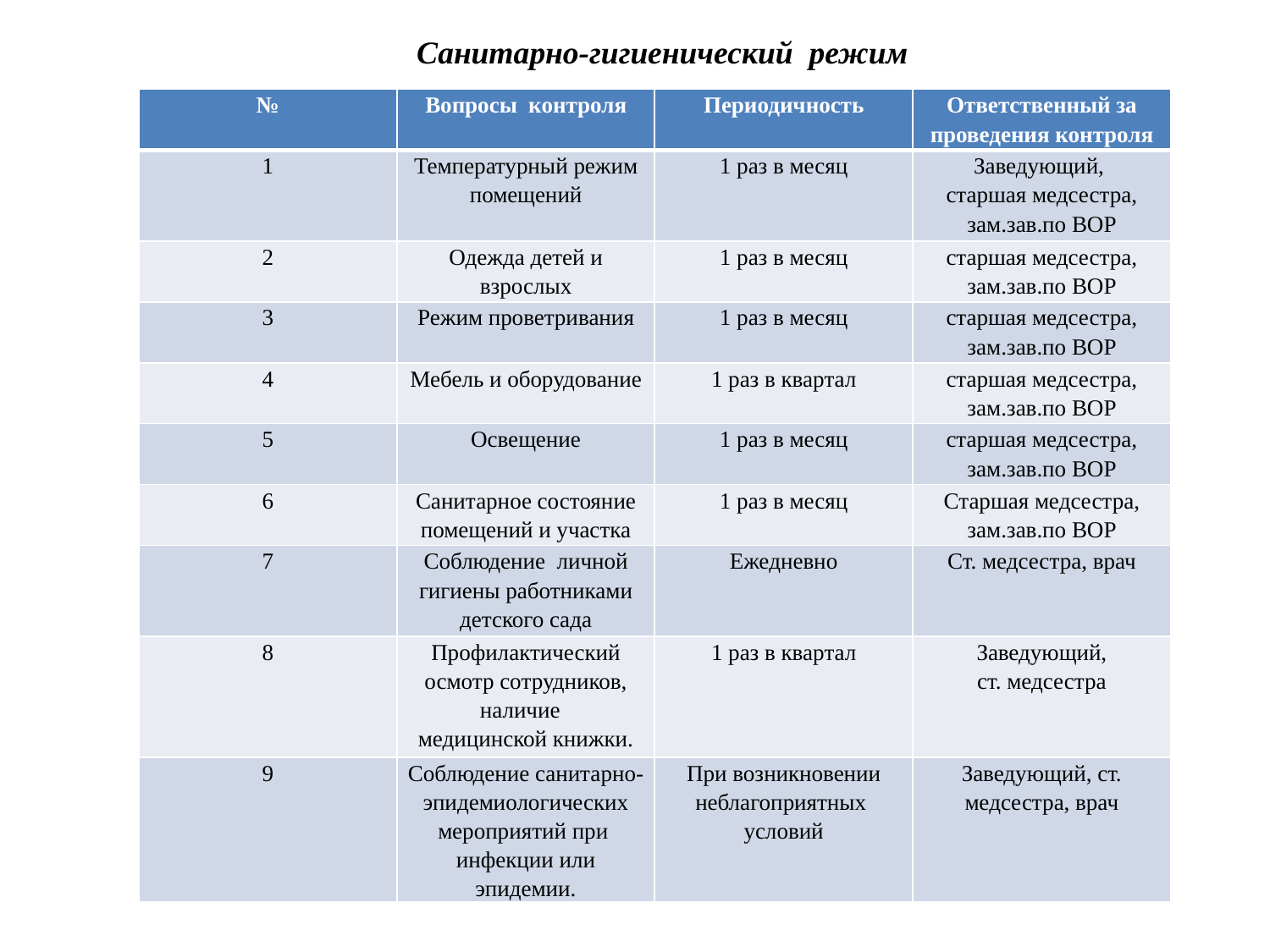

Санитарно-гигиенический  режим
| № | Вопросы контроля | Периодичность | Ответственный за проведения контроля |
| --- | --- | --- | --- |
| 1 | Температурный режим помещений | 1 раз в месяц | Заведующий, старшая медсестра, зам.зав.по ВОР |
| 2 | Одежда детей и взрослых | 1 раз в месяц | старшая медсестра, зам.зав.по ВОР |
| 3 | Режим проветривания | 1 раз в месяц | старшая медсестра, зам.зав.по ВОР |
| 4 | Мебель и оборудование | 1 раз в квартал | старшая медсестра, зам.зав.по ВОР |
| 5 | Освещение | 1 раз в месяц | старшая медсестра, зам.зав.по ВОР |
| 6 | Санитарное состояние помещений и участка | 1 раз в месяц | Старшая медсестра, зам.зав.по ВОР |
| 7 | Соблюдение личной гигиены работниками детского сада | Ежедневно | Ст. медсестра, врач |
| 8 | Профилактический осмотр сотрудников, наличие медицинской книжки. | 1 раз в квартал | Заведующий, ст. медсестра |
| 9 | Соблюдение санитарно-эпидемиологических мероприятий при инфекции или эпидемии. | При возникновении неблагоприятных условий | Заведующий, ст. медсестра, врач |